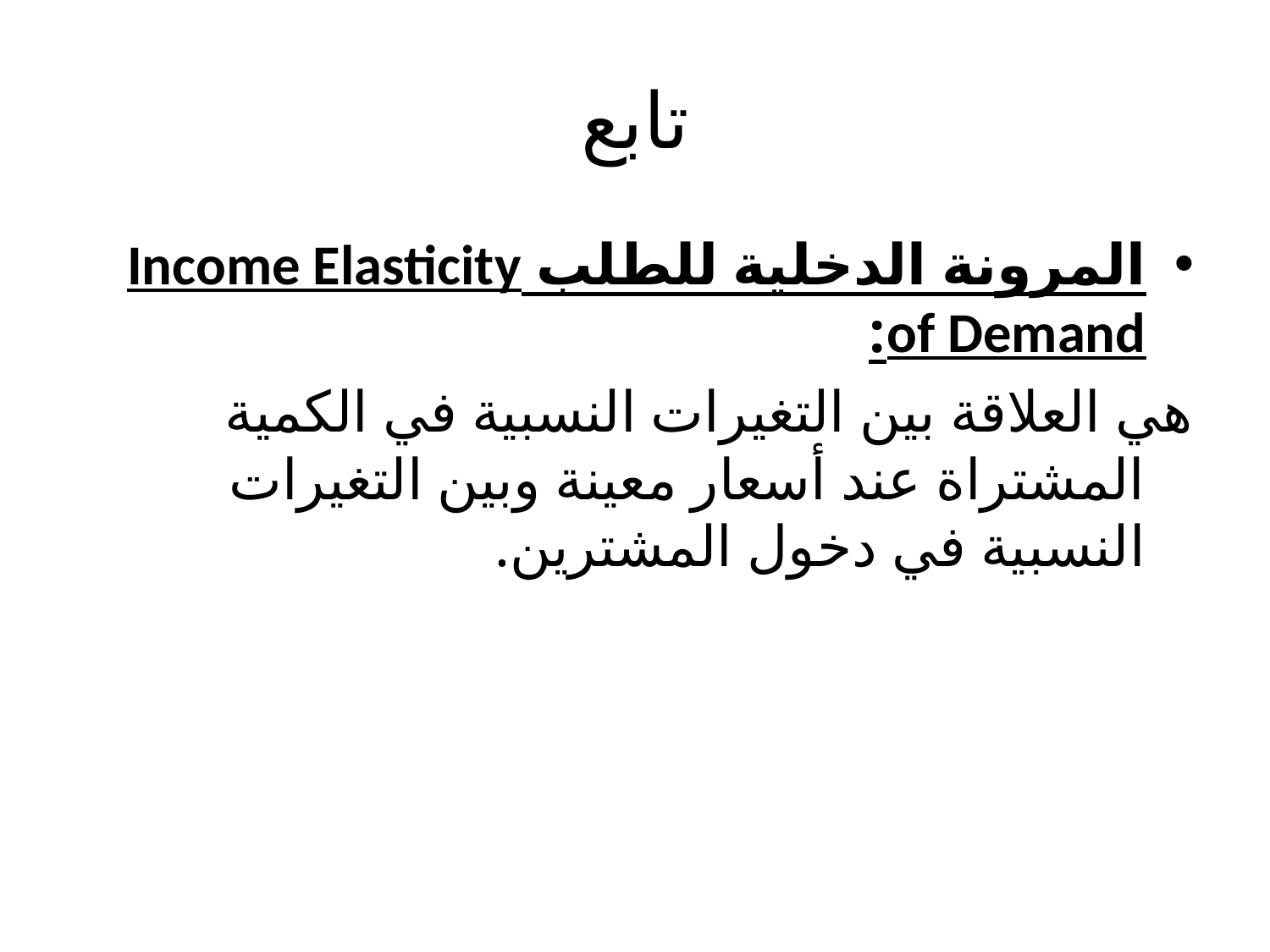

# تابع
المرونة الدخلية للطلب Income Elasticity of Demand:
	هي العلاقة بين التغيرات النسبية في الكمية المشتراة عند أسعار معينة وبين التغيرات النسبية في دخول المشترين.